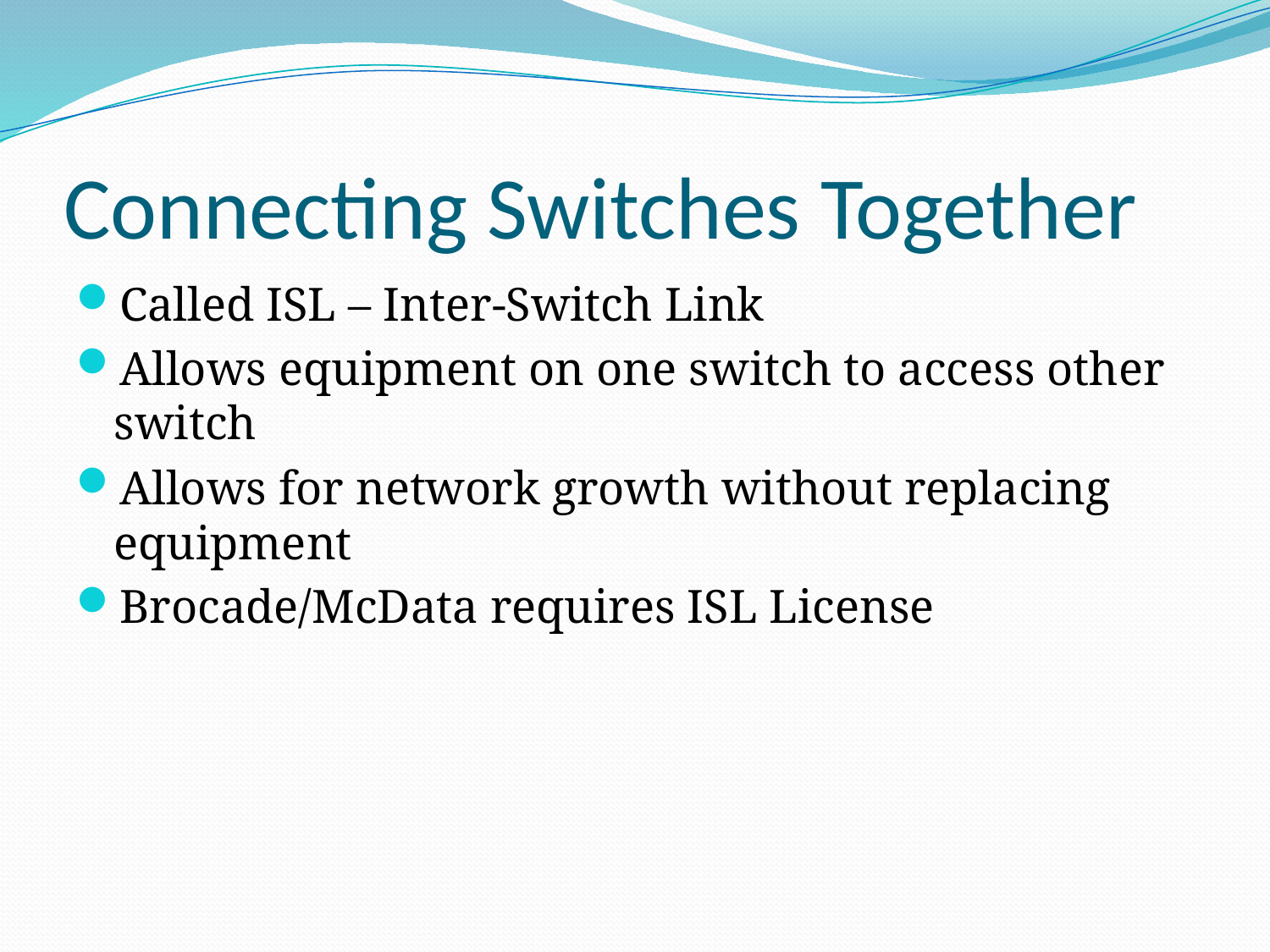

# Connecting Switches Together
Called ISL – Inter-Switch Link
Allows equipment on one switch to access other switch
Allows for network growth without replacing equipment
Brocade/McData requires ISL License